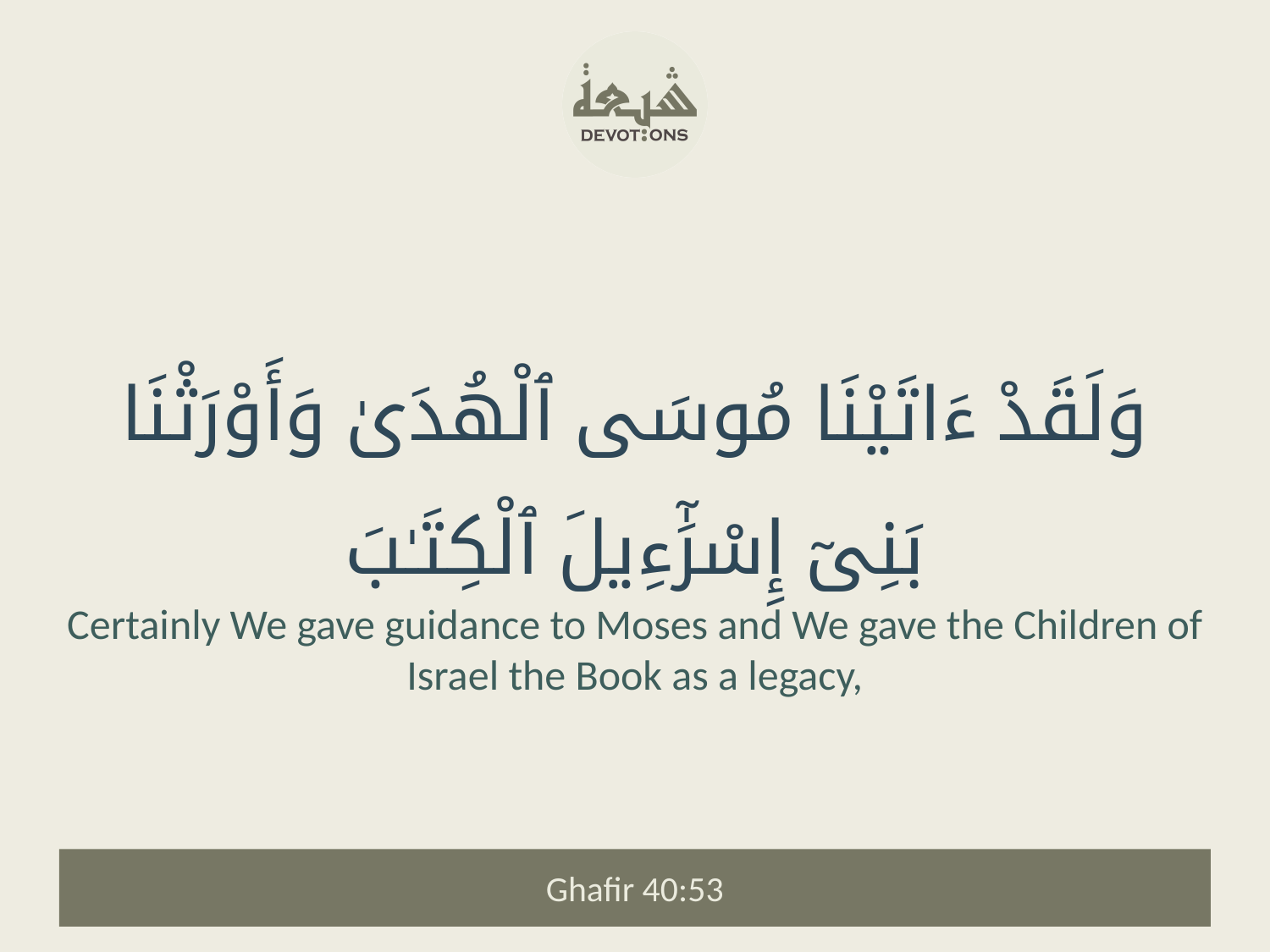

وَلَقَدْ ءَاتَيْنَا مُوسَى ٱلْهُدَىٰ وَأَوْرَثْنَا بَنِىٓ إِسْرَٰٓءِيلَ ٱلْكِتَـٰبَ
Certainly We gave guidance to Moses and We gave the Children of Israel the Book as a legacy,
Ghafir 40:53